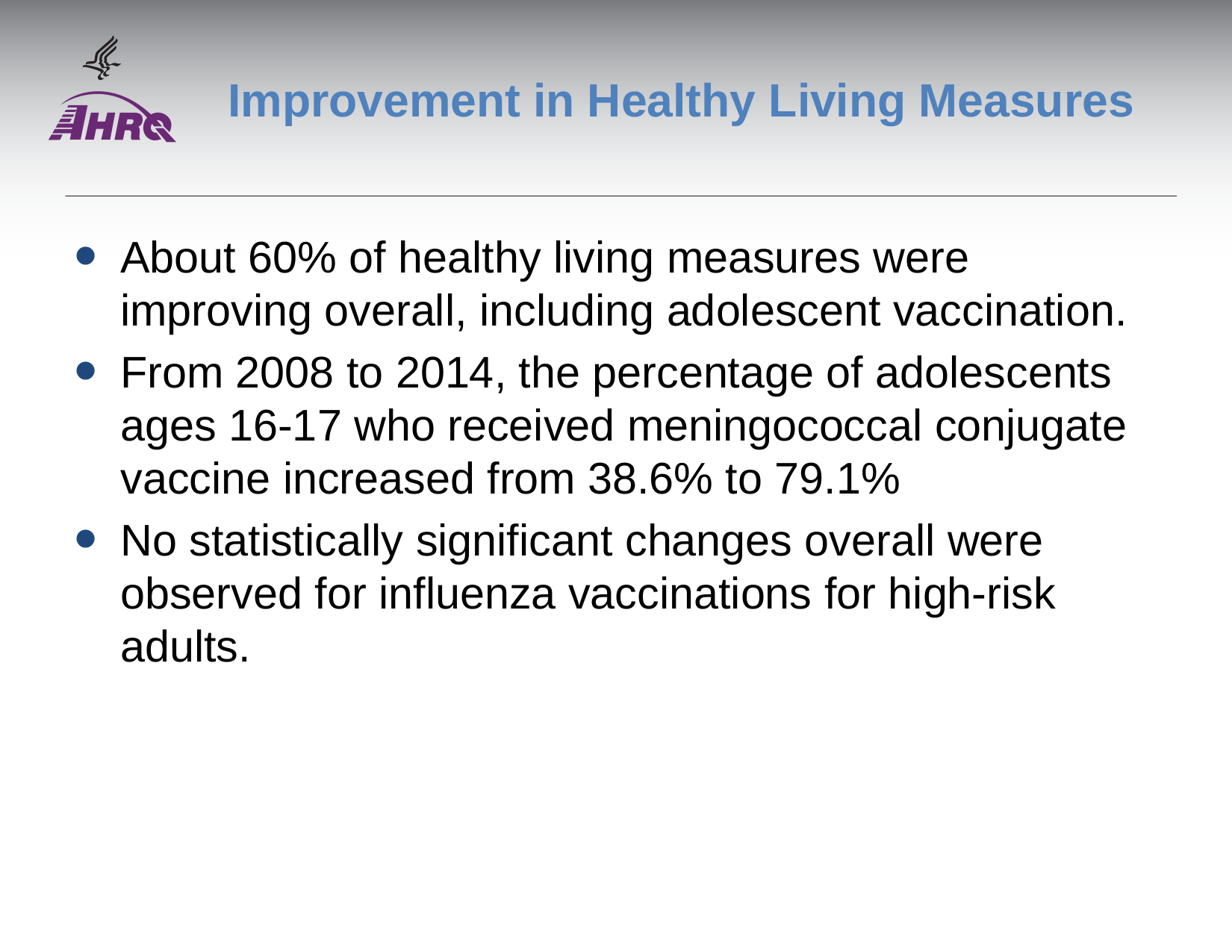

# Improvement in Healthy Living Measures
About 60% of healthy living measures were improving overall, including adolescent vaccination.
From 2008 to 2014, the percentage of adolescents ages 16-17 who received meningococcal conjugate vaccine increased from 38.6% to 79.1%
No statistically significant changes overall were observed for influenza vaccinations for high-risk adults.